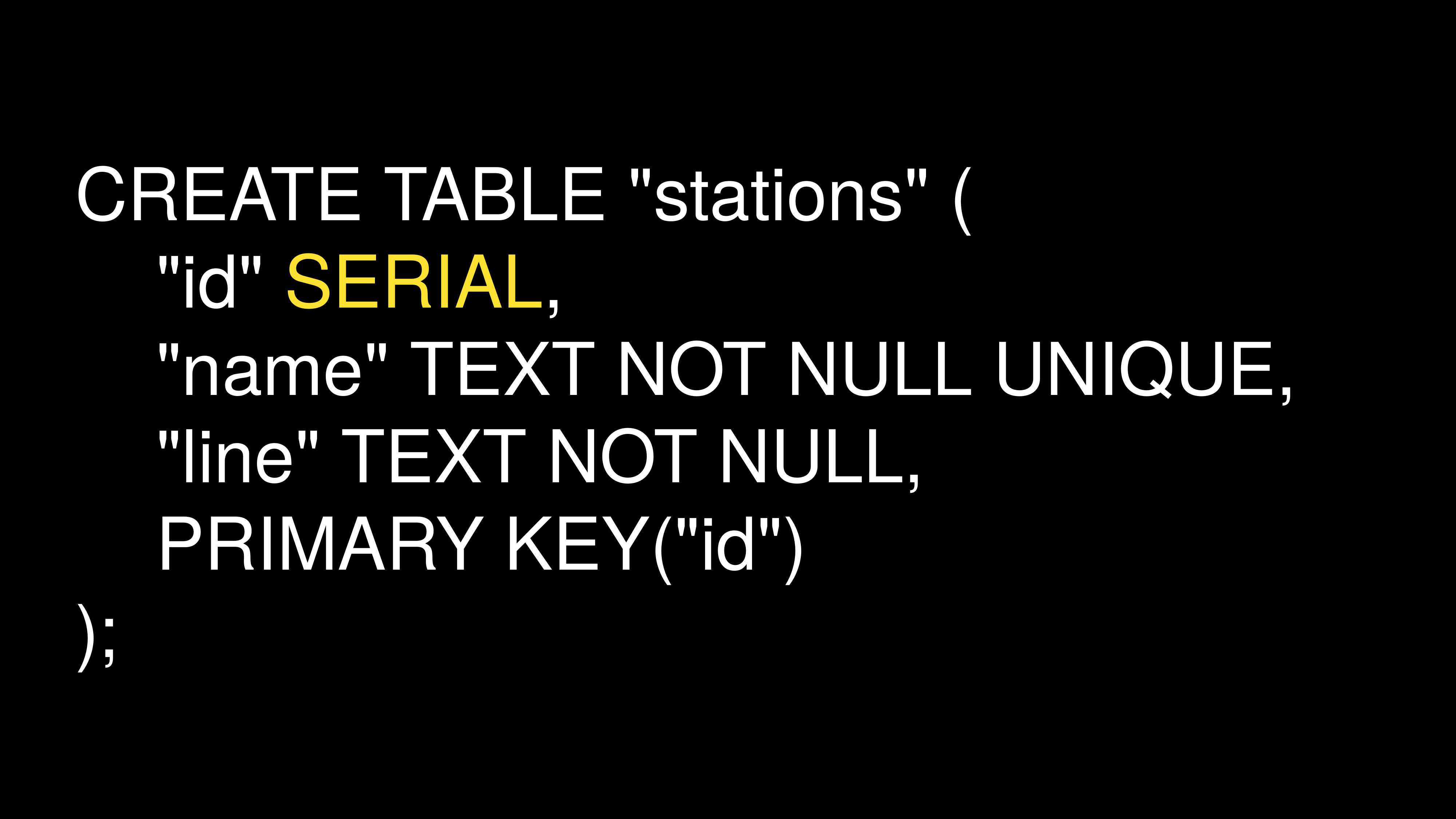

CREATE TABLE "stations" (
    "id" SERIAL,
    "name" TEXT NOT NULL UNIQUE,
    "line" TEXT NOT NULL,
    PRIMARY KEY("id")
);